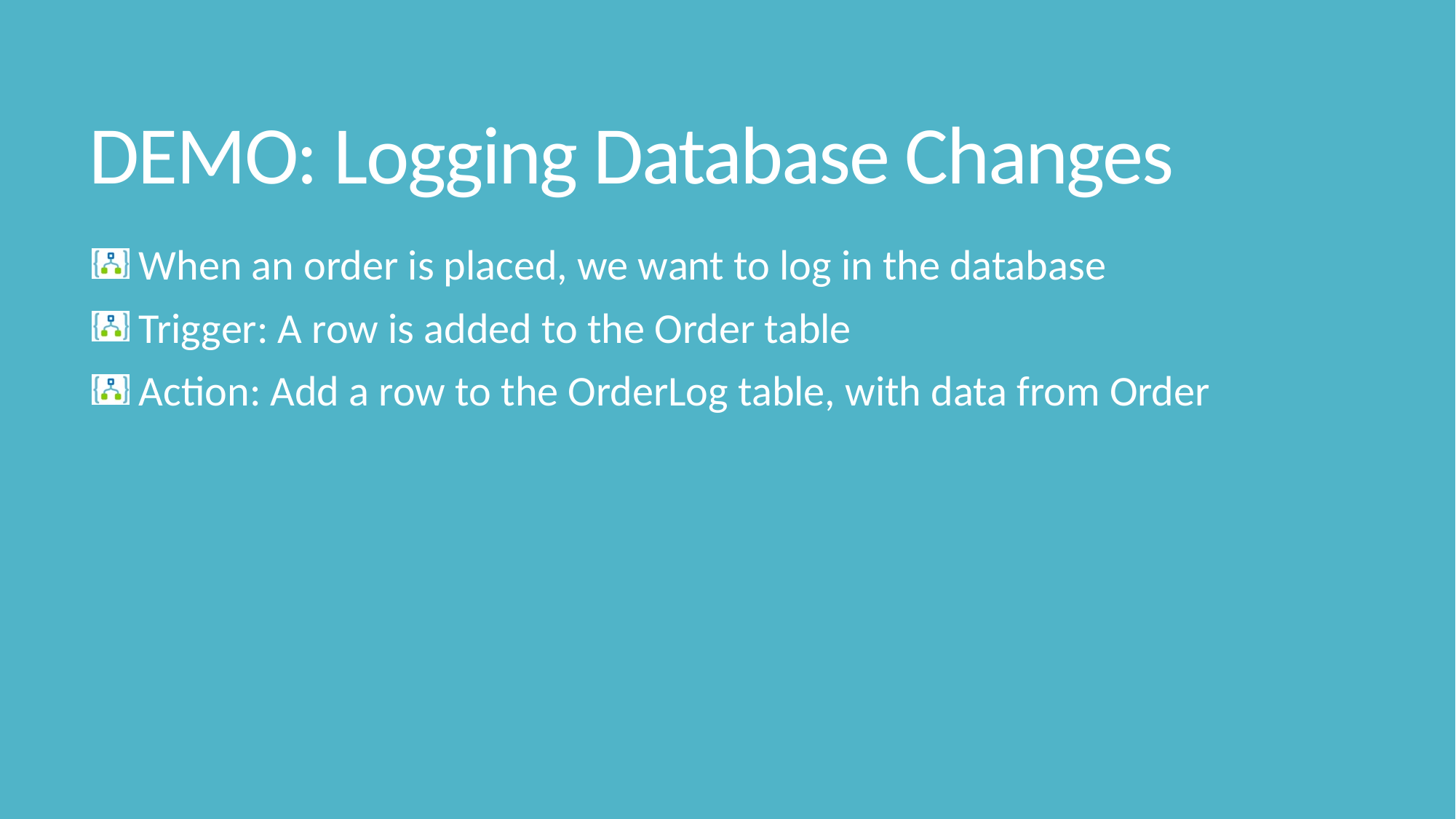

# DEMO: Logging Database Changes
 When an order is placed, we want to log in the database
 Trigger: A row is added to the Order table
 Action: Add a row to the OrderLog table, with data from Order